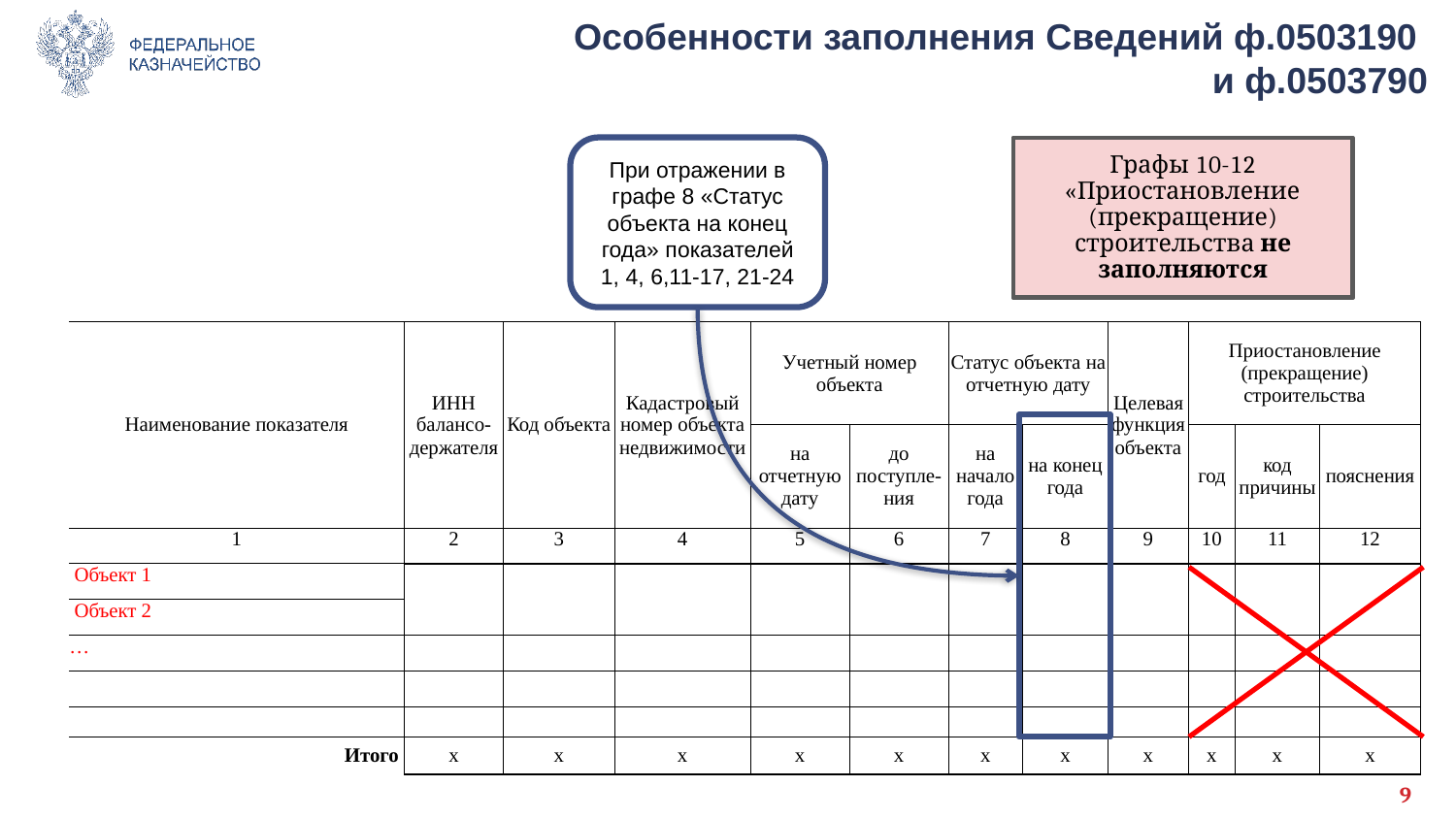

Особенности заполнения Сведений ф.0503190
и ф.0503790

При отражении в графе 8 «Статус объекта на конец года» показателей 1, 4, 6,11-17, 21-24
Графы 10-12 «Приостановление (прекращение) строительства не заполняются

| Наименование показателя | ИНН балансо-держателя | Код объекта | Кадастровый номер объекта недвижимости | Учетный номер объекта |  | Статус объекта на отчетную дату |  | Целевая функция объекта | Приостановление (прекращение) строительства |  |  |
| --- | --- | --- | --- | --- | --- | --- | --- | --- | --- | --- | --- |
|  |  |  |  | на отчетную дату | до поступле-ния | на начало года | на конец года |  | год | код причины | пояснения |
| 1 | 2 | 3 | 4 | 5 | 6 | 7 | 8 | 9 | 10 | 11 | 12 |
| Объект 1 |  |  |  |  |  |  |  |  |  |  |  |
| Объект 2 |  |  |  |  |  |  |  |  |  |  |  |
| … |  |  |  |  |  |  |  |  |  |  |  |
|  |  |  |  |  |  |  |  |  |  |  |  |
|  |  |  |  |  |  |  |  |  |  |  |  |
| Итого | х | х | х | х | х | х | х | х | х | х | х |

9